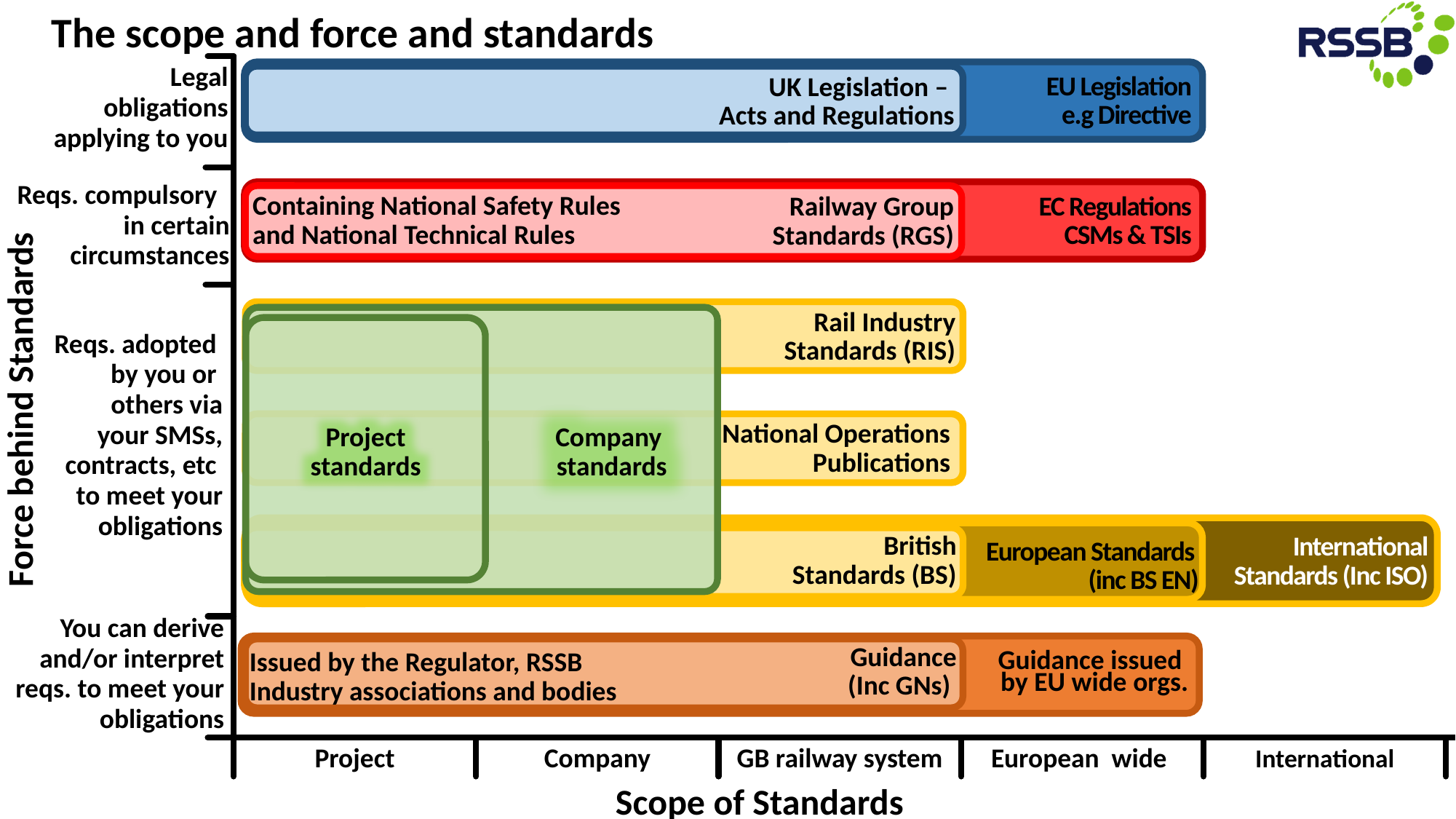

The scope and force and standards
Legal obligations applying to you

UK Legislation –
Acts and Regulations
EU Legislation
e.g Directive
Reqs. compulsory
in certain circumstances

Railway Group
Standards (RGS)
Containing National Safety Rules and National Technical Rules
EC Regulations
CSMs & TSIs

Rail Industry
Standards (RIS)

Reqs. adopted  by you or
others via
your SMSs, contracts, etc
to meet your
obligations
Company
 standards
Project
standards
Force behind Standards

National Operations  Publications

International
Standards (Inc ISO)

European Standards  (inc BS EN)
British
Standards (BS)

You can derive and/or interpret reqs. to meet your obligations

Guidance
(Inc GNs)
Issued by the Regulator, RSSB
Industry associations and bodies

Guidance issued
by EU wide orgs.
European  wide
International
Project
Company
GB railway system
Scope of Standards